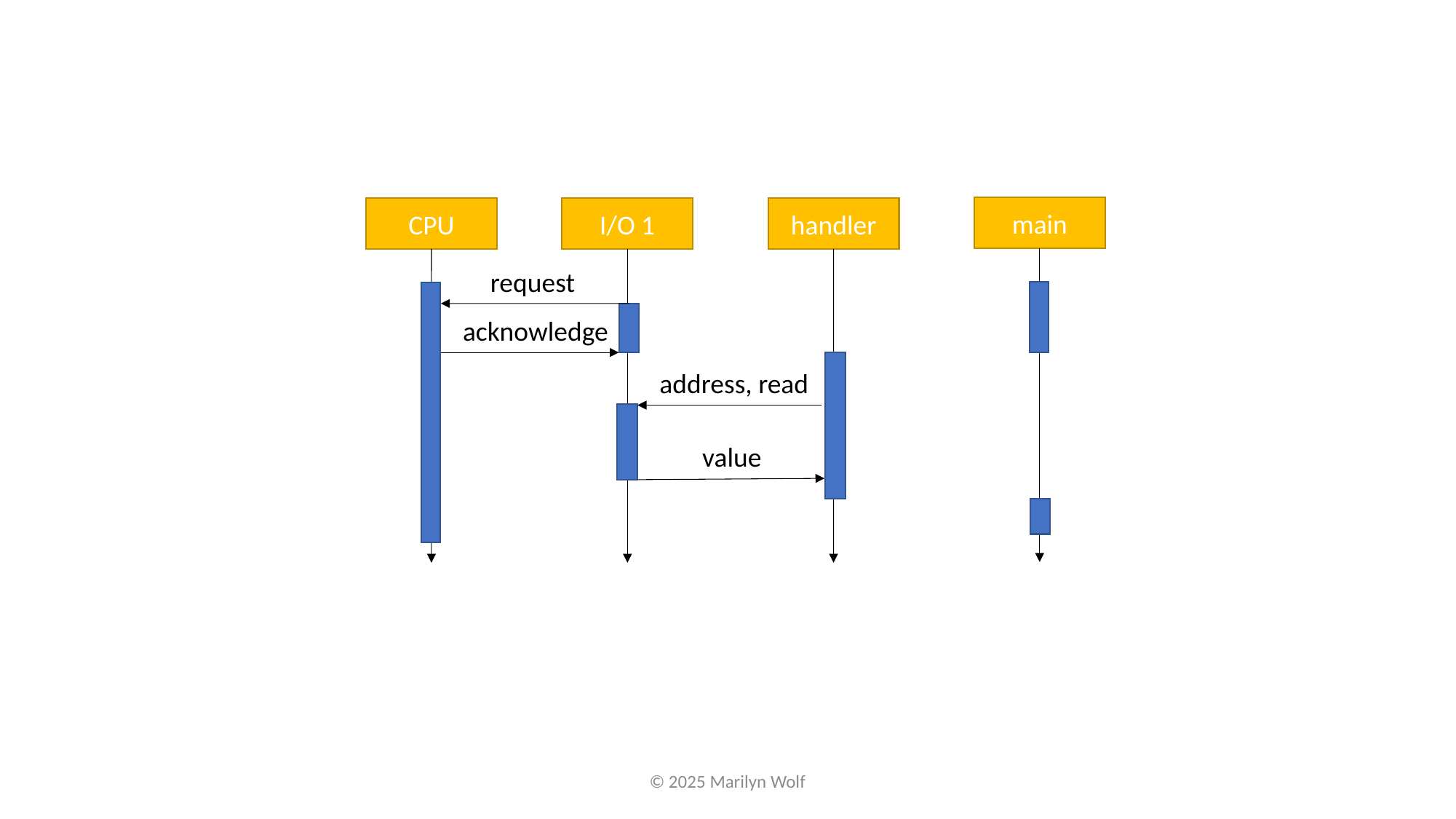

main
CPU
I/O 1
handler
request

acknowledge

address, read

value

© 2025 Marilyn Wolf